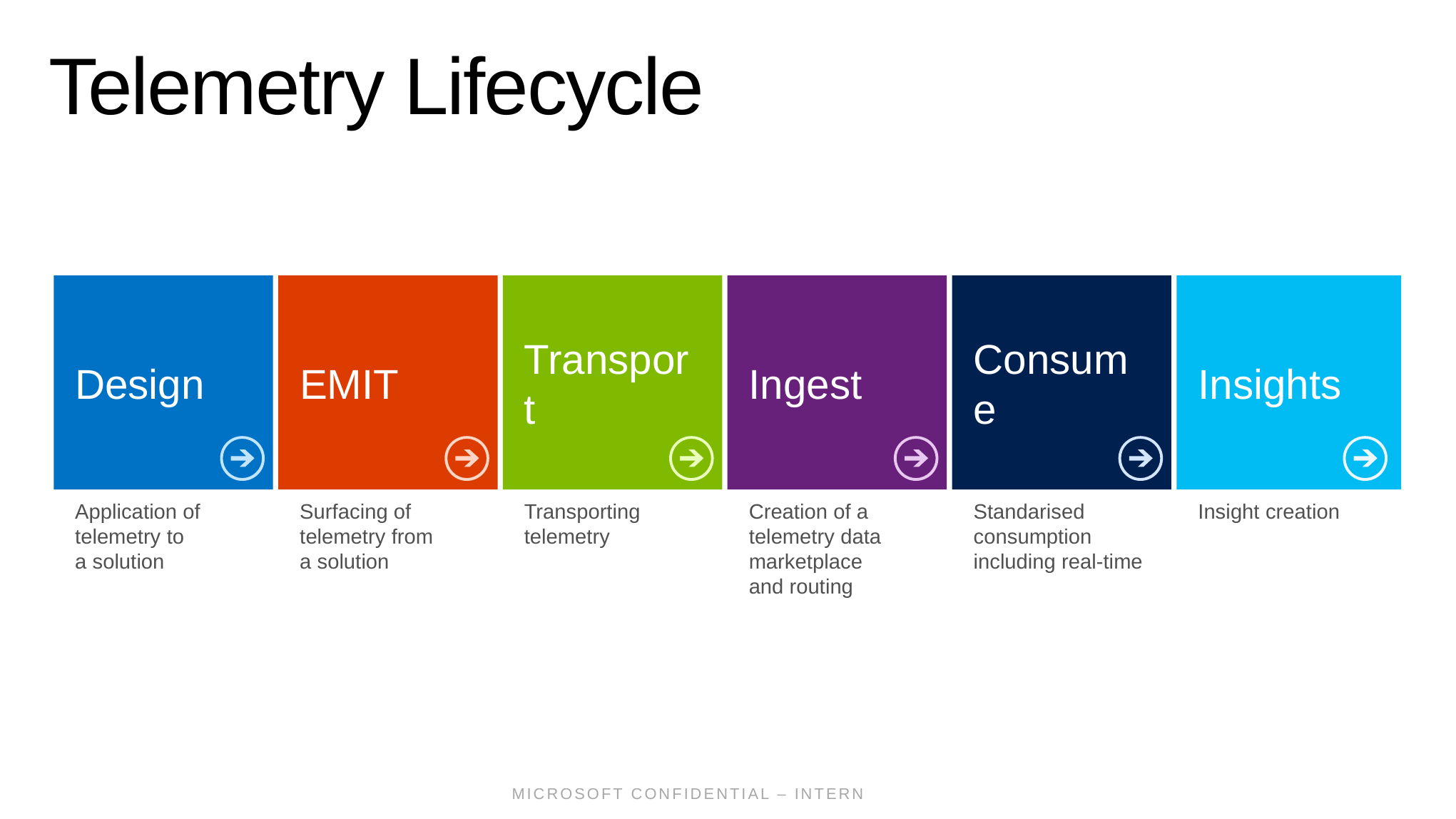

# Telemetry Lifecycle
Design
EMIT
Transport
Ingest
Consume
Insights

Application of telemetry to
a solution
Surfacing of telemetry from
a solution
Transporting telemetry
Creation of a telemetry data marketplace
and routing
Standarised consumption including real-time
Insight creation